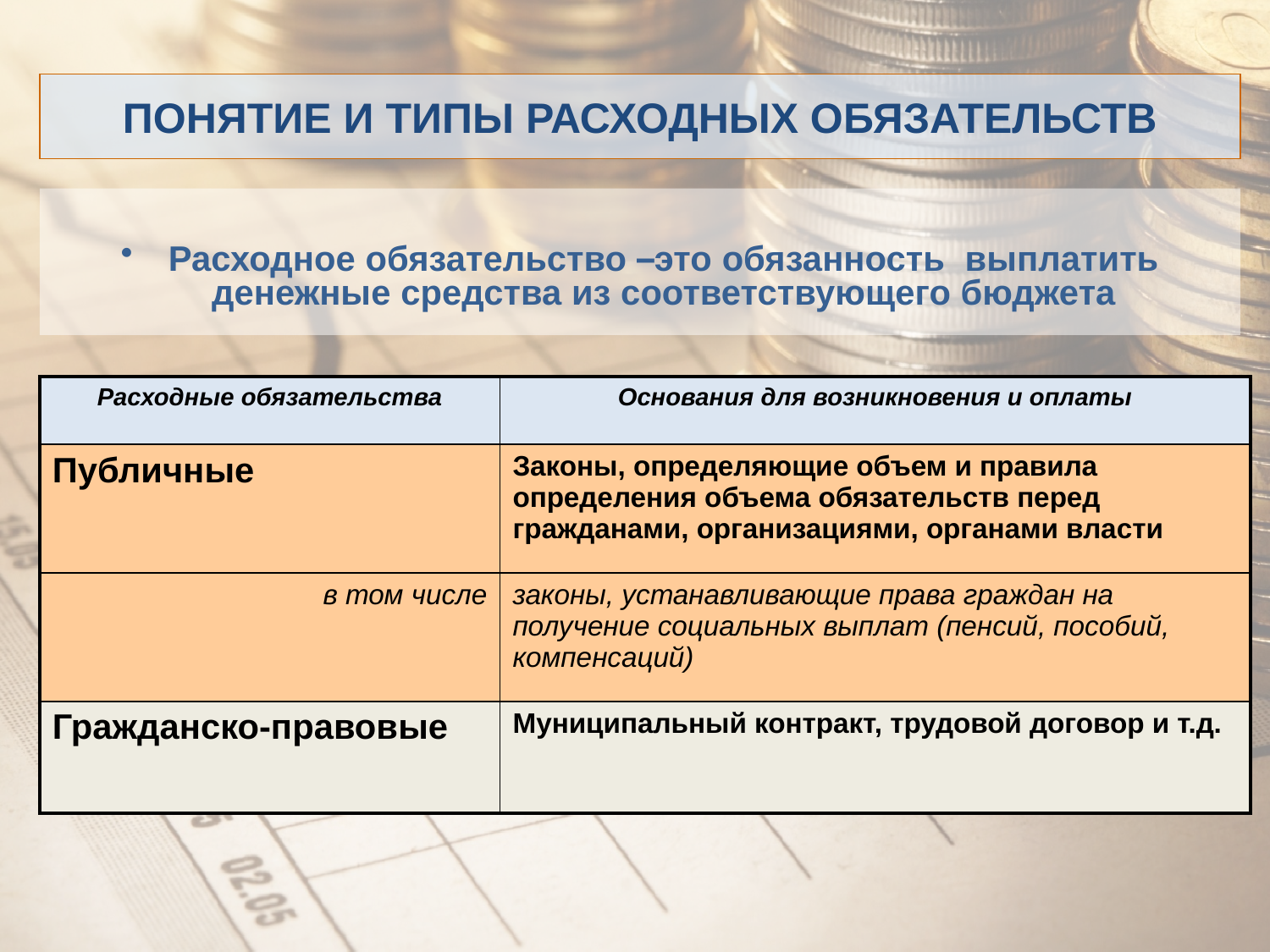

# ПОНЯТИЕ И ТИПЫ РАСХОДНЫХ ОБЯЗАТЕЛЬСТВ

Расходное обязательство –это обязанность  выплатить денежные средства из соответствующего бюджета
| Расходные обязательства | Основания для возникновения и оплаты |
| --- | --- |
| Публичные | Законы, определяющие объем и правила определения объема обязательств перед гражданами, организациями, органами власти |
| в том числе | законы, устанавливающие права граждан на получение социальных выплат (пенсий, пособий, компенсаций) |
| Гражданско-правовые | Муниципальный контракт, трудовой договор и т.д. |